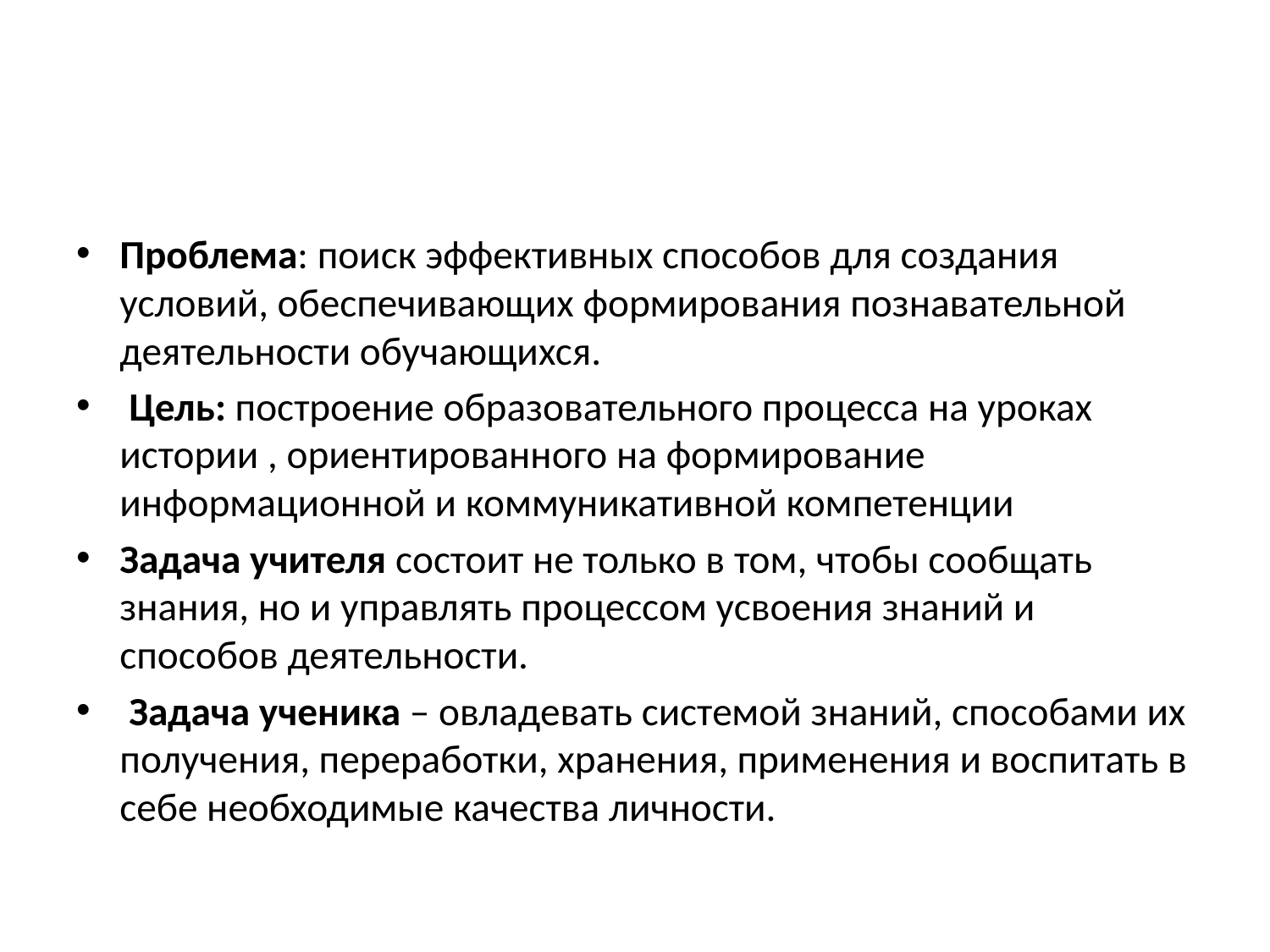

#
Проблема: поиск эффективных способов для создания условий, обеспечивающих формирования познавательной деятельности обучающихся.
 Цель: построение образовательного процесса на уроках истории , ориентированного на формирование информационной и коммуникативной компетенции
Задача учителя состоит не только в том, чтобы сообщать знания, но и управлять процессом усвоения знаний и способов деятельности.
 Задача ученика – овладевать системой знаний, способами их получения, переработки, хранения, применения и воспитать в себе необходимые качества личности.